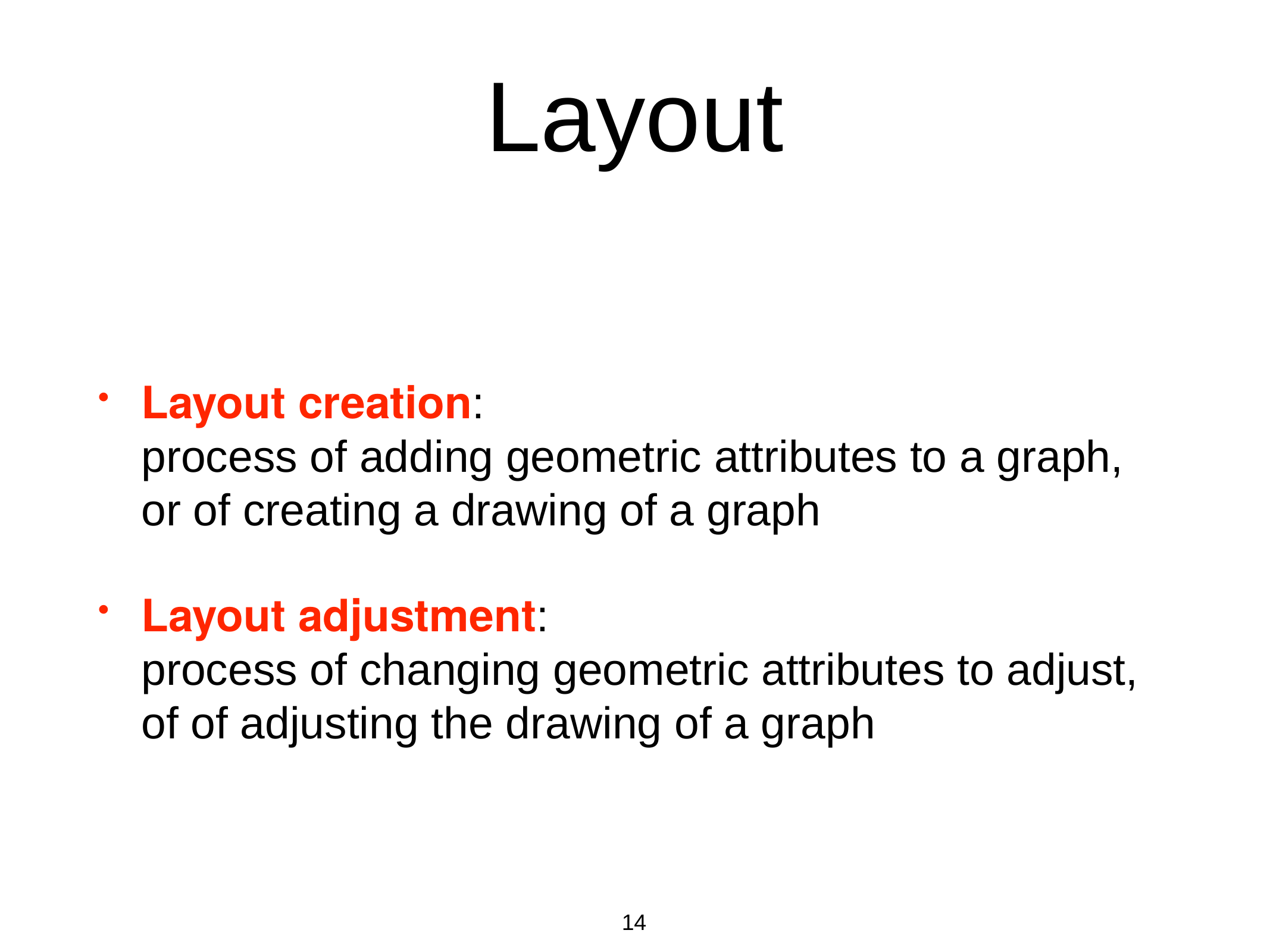

14
# Layout
Layout creation:
process of adding geometric attributes to a graph,
or of creating a drawing of a graph
Layout adjustment:
process of changing geometric attributes to adjust,
of of adjusting the drawing of a graph